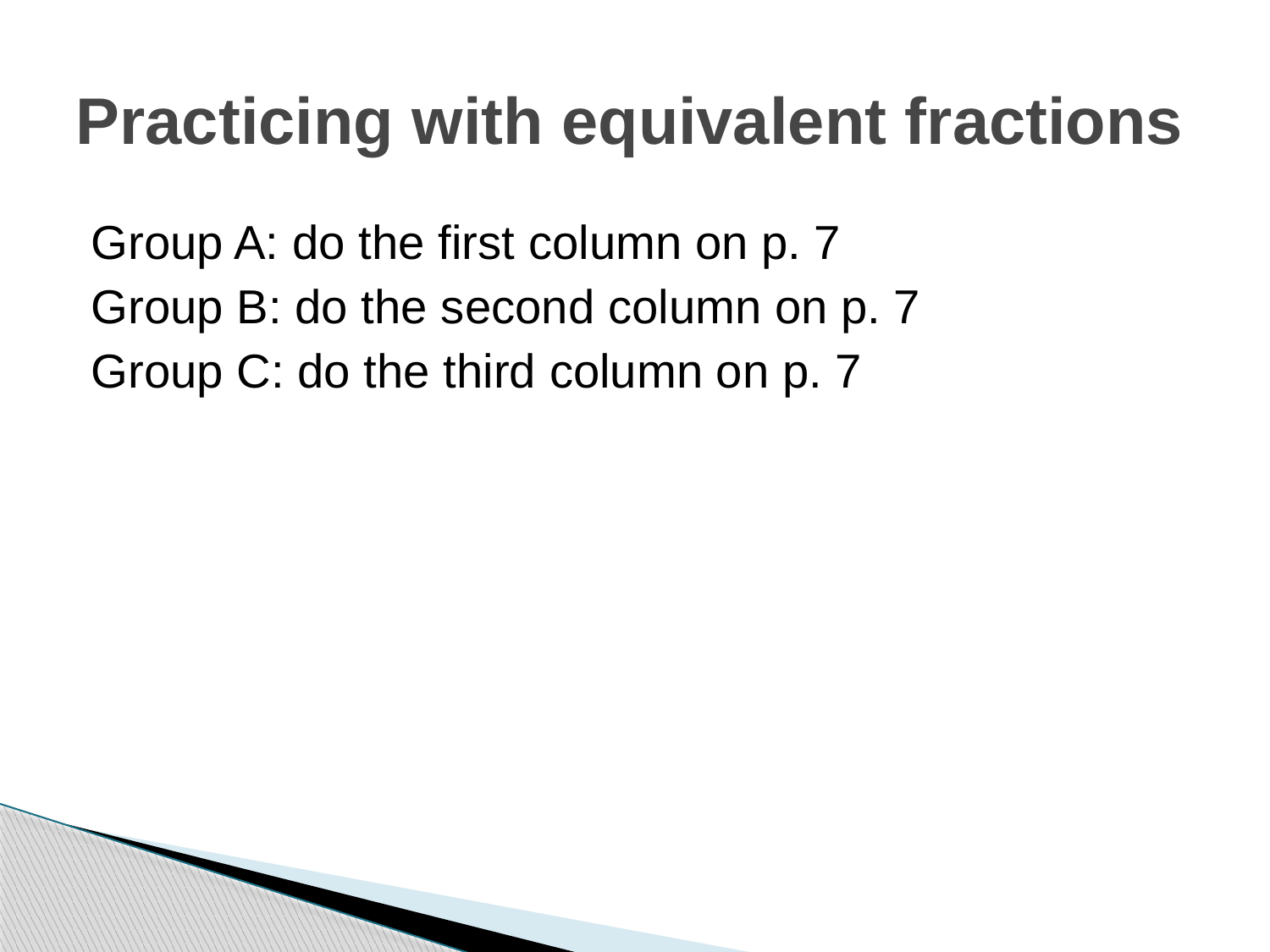

# Practicing with equivalent fractions
Group A: do the first column on p. 7
Group B: do the second column on p. 7
Group C: do the third column on p. 7